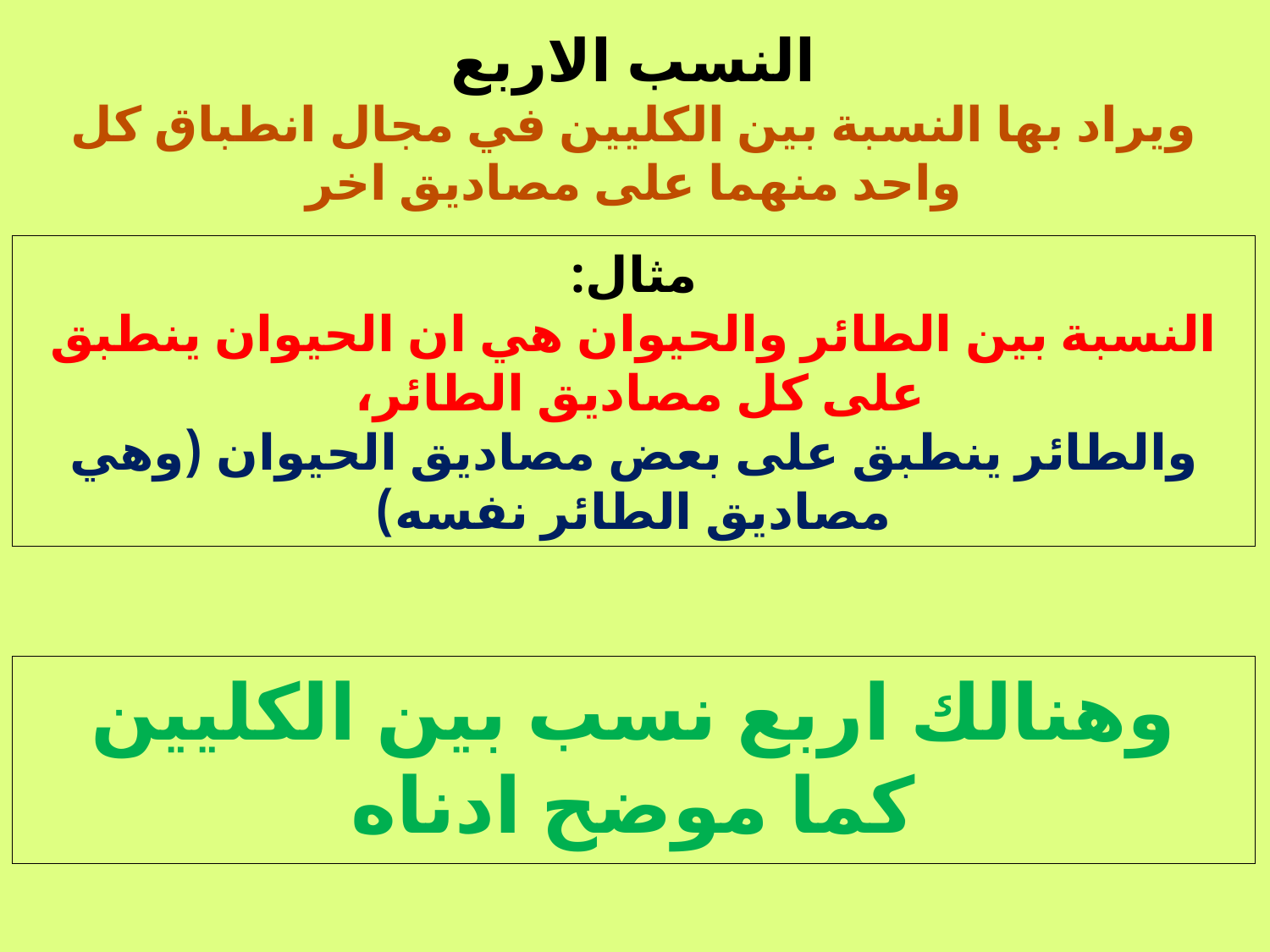

# النسب الاربع ويراد بها النسبة بين الكليين في مجال انطباق كل واحد منهما على مصاديق اخر
مثال:
النسبة بين الطائر والحيوان هي ان الحيوان ينطبق على كل مصاديق الطائر،
والطائر ينطبق على بعض مصاديق الحيوان (وهي مصاديق الطائر نفسه)
وهنالك اربع نسب بين الكليين كما موضح ادناه